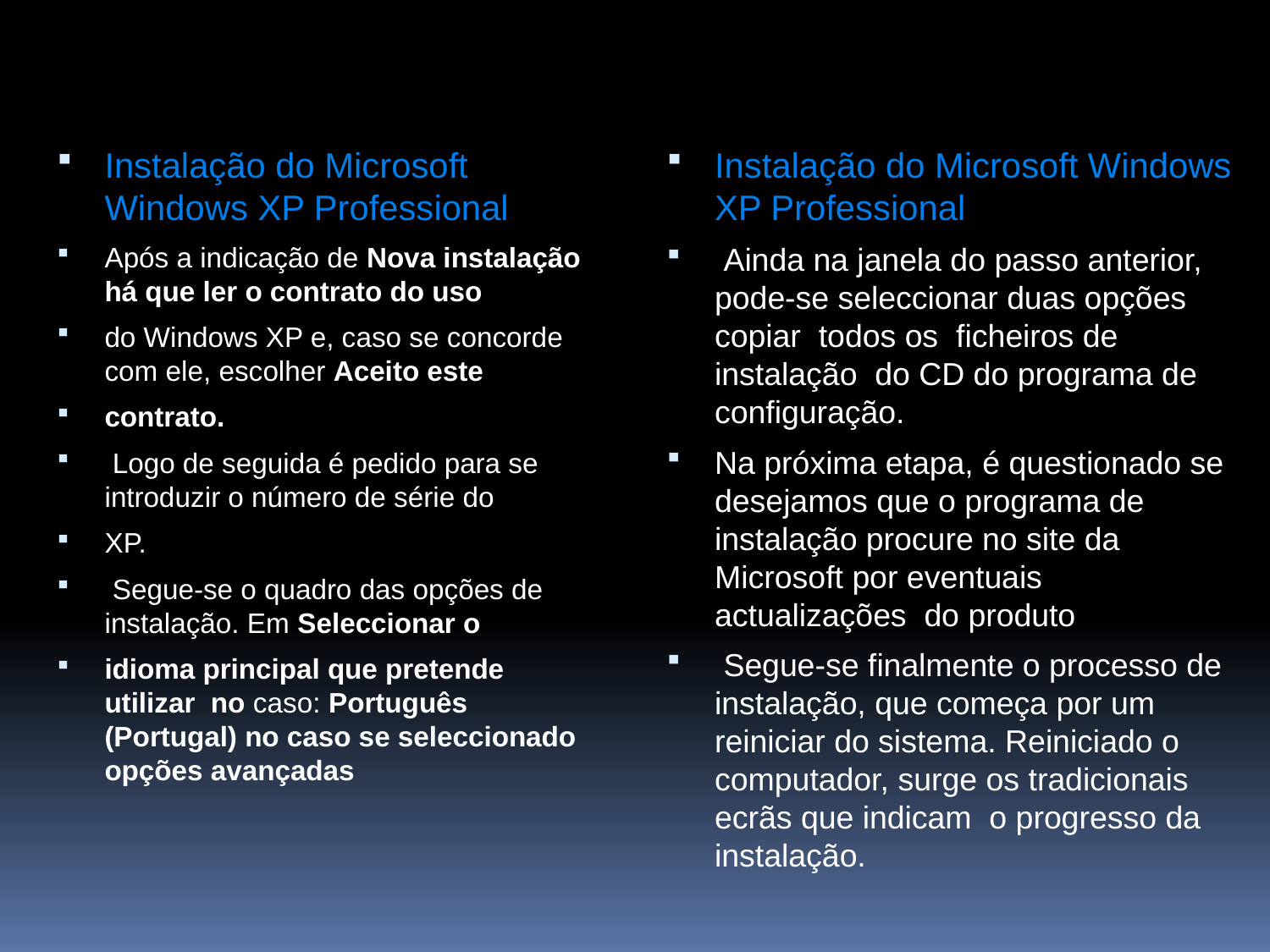

Instalação do Microsoft Windows XP Professional
Após a indicação de Nova instalação há que ler o contrato do uso
do Windows XP e, caso se concorde com ele, escolher Aceito este
contrato.
 Logo de seguida é pedido para se introduzir o número de série do
XP.
 Segue-se o quadro das opções de instalação. Em Seleccionar o
idioma principal que pretende utilizar  no caso: Português (Portugal) no caso se seleccionado opções avançadas

Instalação do Microsoft Windows XP Professional
 Ainda na janela do passo anterior, pode-se seleccionar duas opções  copiar  todos os  ficheiros de  instalação  do CD do programa de configuração.
Na próxima etapa, é questionado se desejamos que o programa de instalação procure no site da  Microsoft por eventuais actualizações  do produto
 Segue-se finalmente o processo de instalação, que começa por um reiniciar do sistema. Reiniciado o computador, surge os tradicionais ecrãs que indicam  o progresso da instalação.